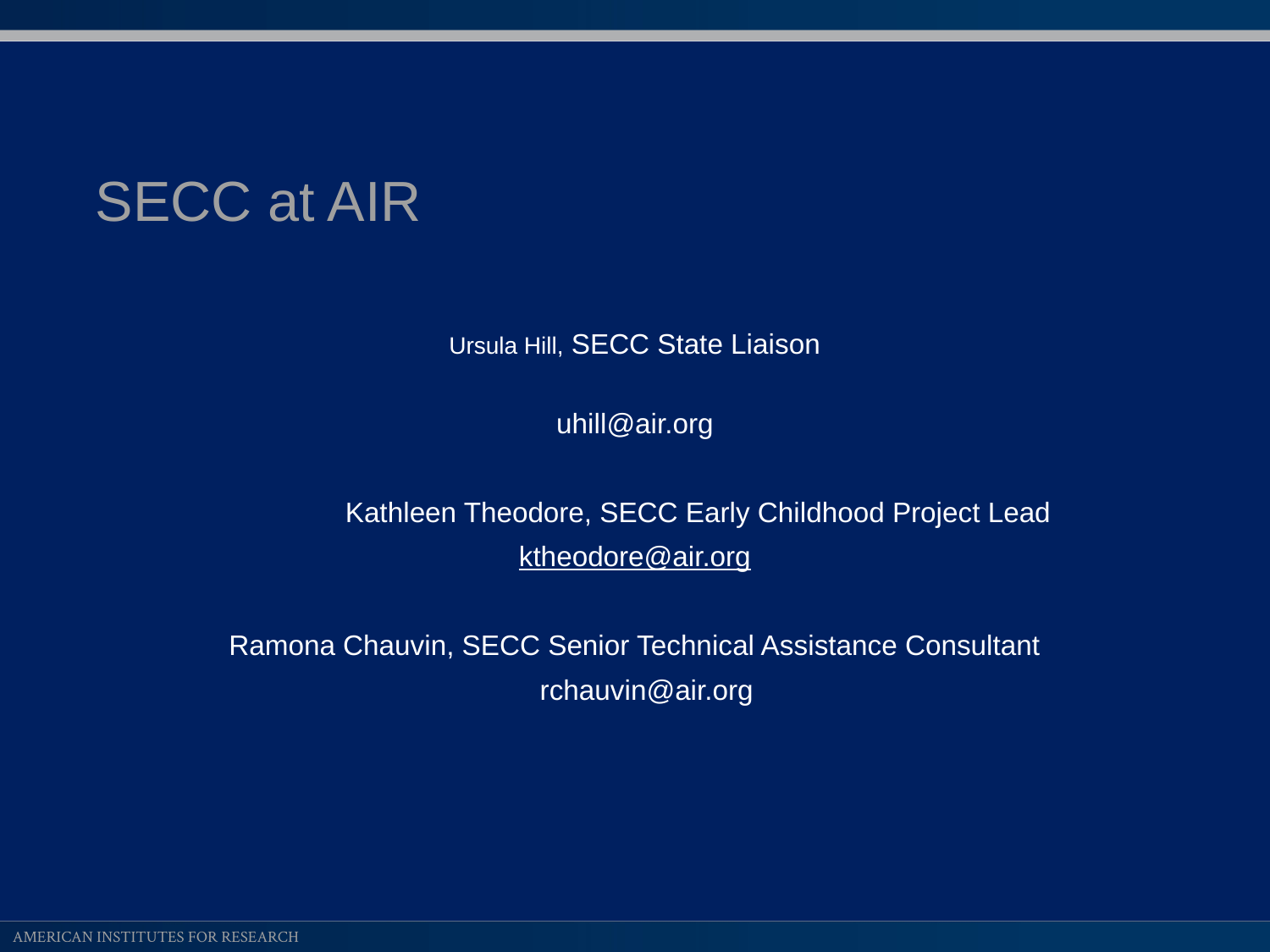

Ursula Hill, SECC State Liaison
uhill@air.org

    	Kathleen Theodore, SECC Early Childhood Project Lead
ktheodore@air.org

    Ramona Chauvin, SECC Senior Technical Assistance Consultant
   rchauvin@air.org

# SECC at AIR